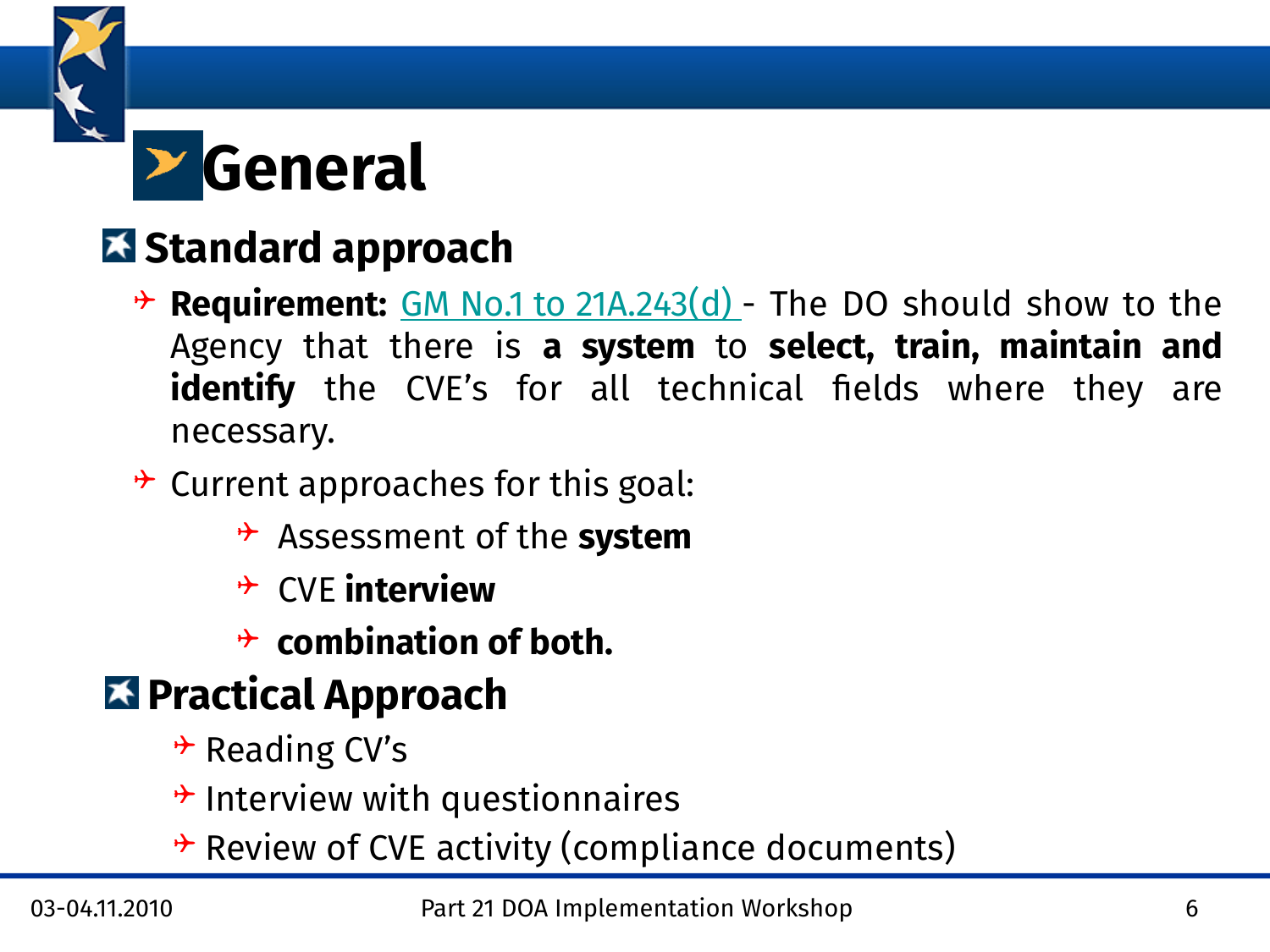

General
 Standard approach
Requirement: GM No.1 to 21A.243(d) - The DO should show to the Agency that there is a system to select, train, maintain and identify the CVE’s for all technical fields where they are necessary.
Current approaches for this goal:
 Assessment of the system
 CVE interview
 combination of both.

 Practical Approach
Reading CV’s
Interview with questionnaires
Review of CVE activity (compliance documents)
03-04.11.2010
Part 21 DOA Implementation Workshop
6